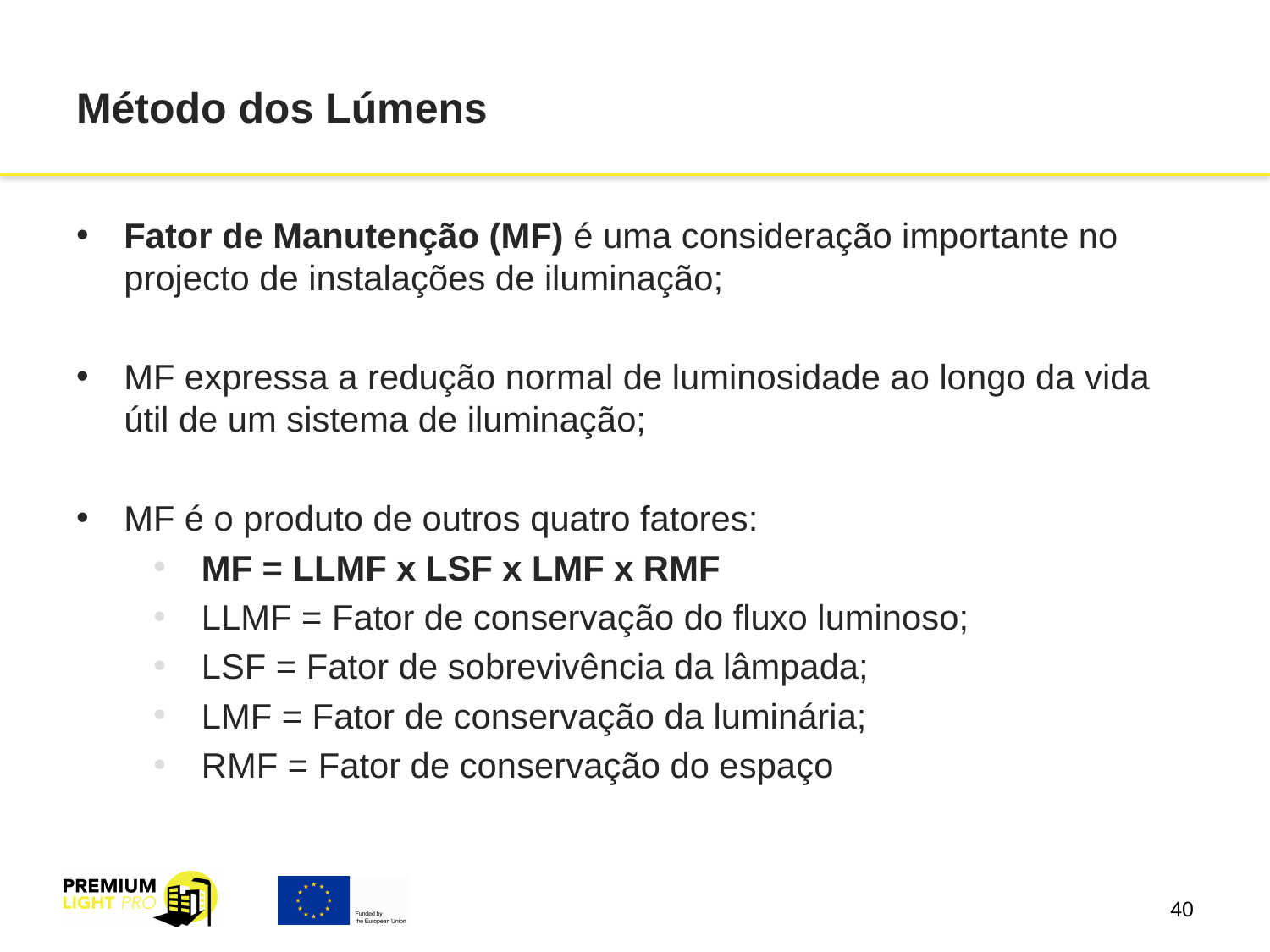

# Método dos Lúmens
Fator de Manutenção (MF) é uma consideração importante no projecto de instalações de iluminação;

MF expressa a redução normal de luminosidade ao longo da vida útil de um sistema de iluminação;

MF é o produto de outros quatro fatores:
MF = LLMF x LSF x LMF x RMF
LLMF = Fator de conservação do fluxo luminoso;
LSF = Fator de sobrevivência da lâmpada;
LMF = Fator de conservação da luminária;
RMF = Fator de conservação do espaço